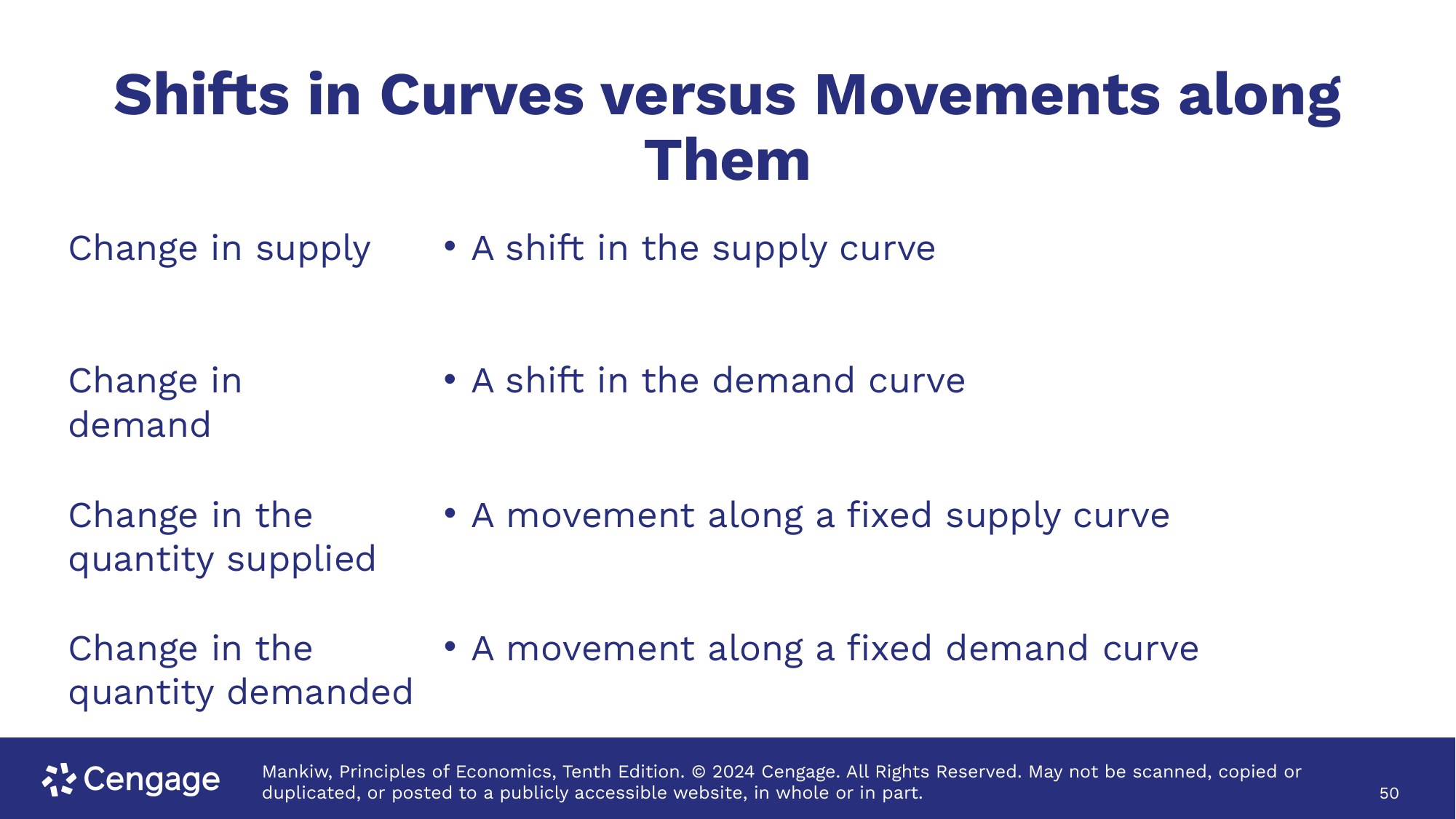

# Shifts in Curves versus Movements along Them
A shift in the supply curve
Change in supply
A shift in the demand curve
Change in demand
A movement along a fixed supply curve
Change in the quantity supplied
A movement along a fixed demand curve
Change in the quantity demanded